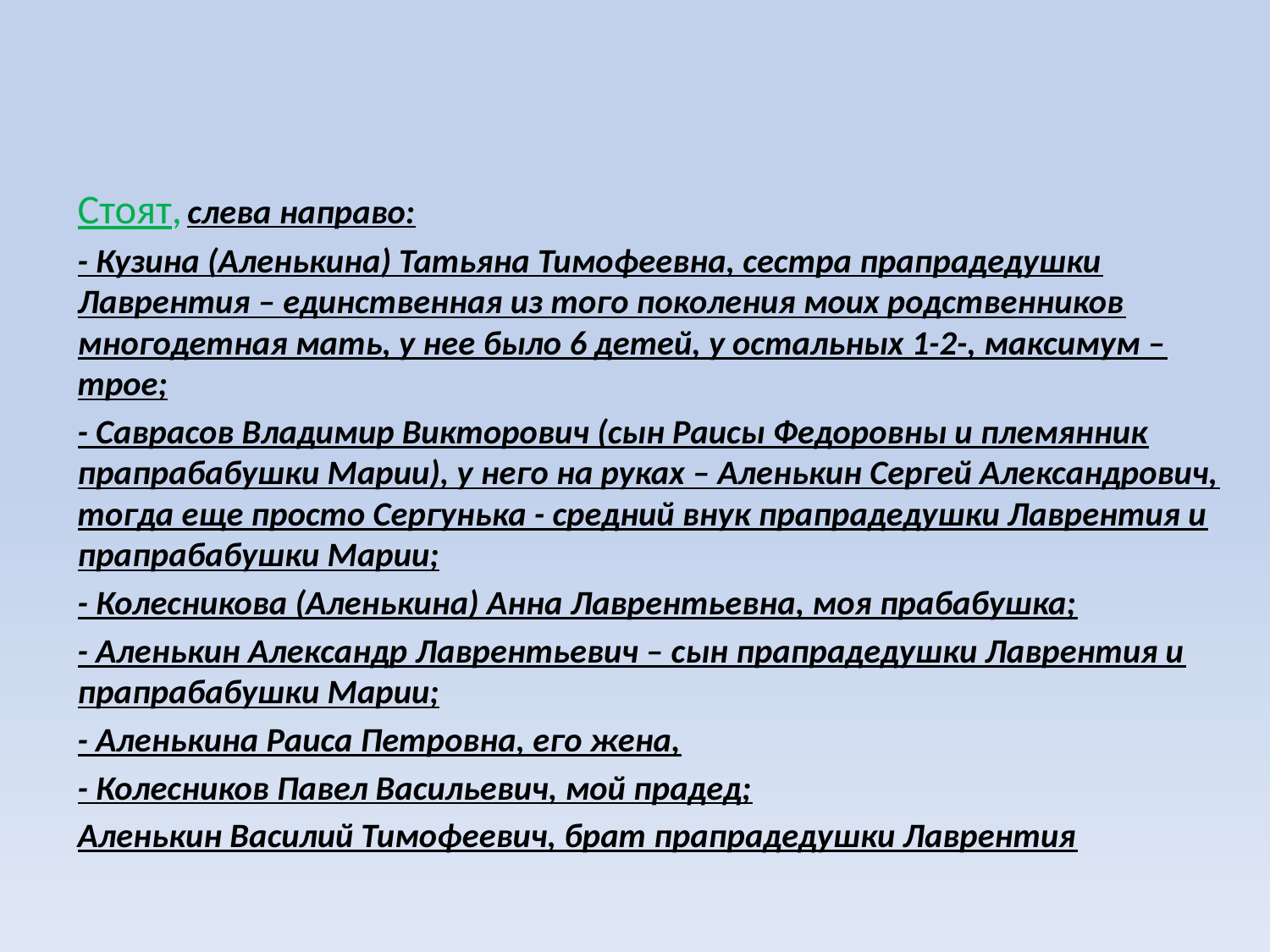

#

Стоят, слева направо:
- Кузина (Аленькина) Татьяна Тимофеевна, сестра прапрадедушки Лаврентия – единственная из того поколения моих родственников многодетная мать, у нее было 6 детей, у остальных 1-2-, максимум –трое;
- Саврасов Владимир Викторович (сын Раисы Федоровны и племянник прапрабабушки Марии), у него на руках – Аленькин Сергей Александрович, тогда еще просто Сергунька - средний внук прапрадедушки Лаврентия и прапрабабушки Марии;
- Колесникова (Аленькина) Анна Лаврентьевна, моя прабабушка;
- Аленькин Александр Лаврентьевич – сын прапрадедушки Лаврентия и прапрабабушки Марии;
- Аленькина Раиса Петровна, его жена,
- Колесников Павел Васильевич, мой прадед;
Аленькин Василий Тимофеевич, брат прапрадедушки Лаврентия